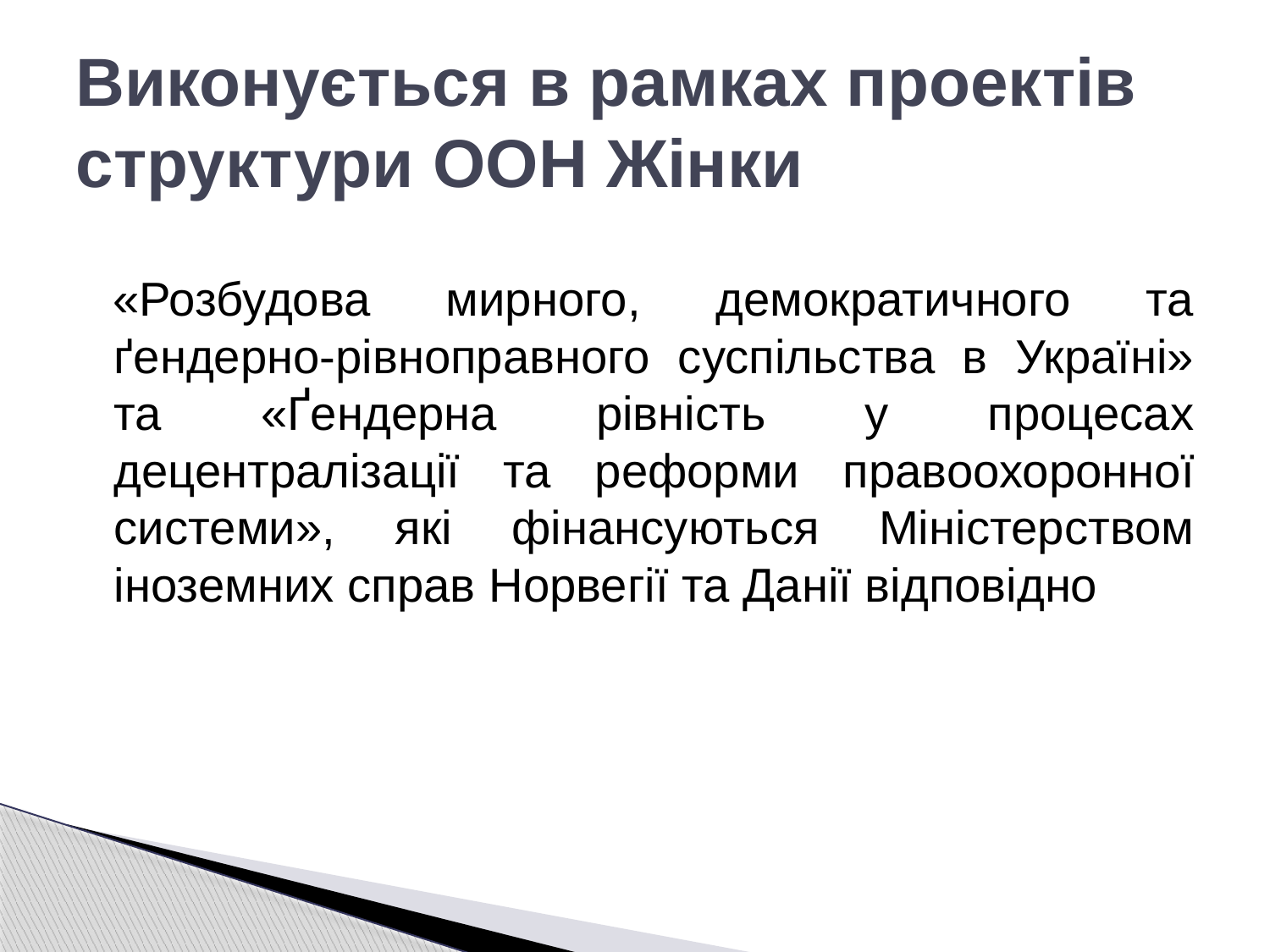

# Виконується в рамках проектів структури ООН Жінки

«Розбудова мирного, демократичного та ґендерно-рівноправного суспільства в Україні» та «Ґендерна рівність у процесах децентралізації та реформи правоохоронної системи», які фінансуються Міністерством іноземних справ Норвегії та Данії відповідно